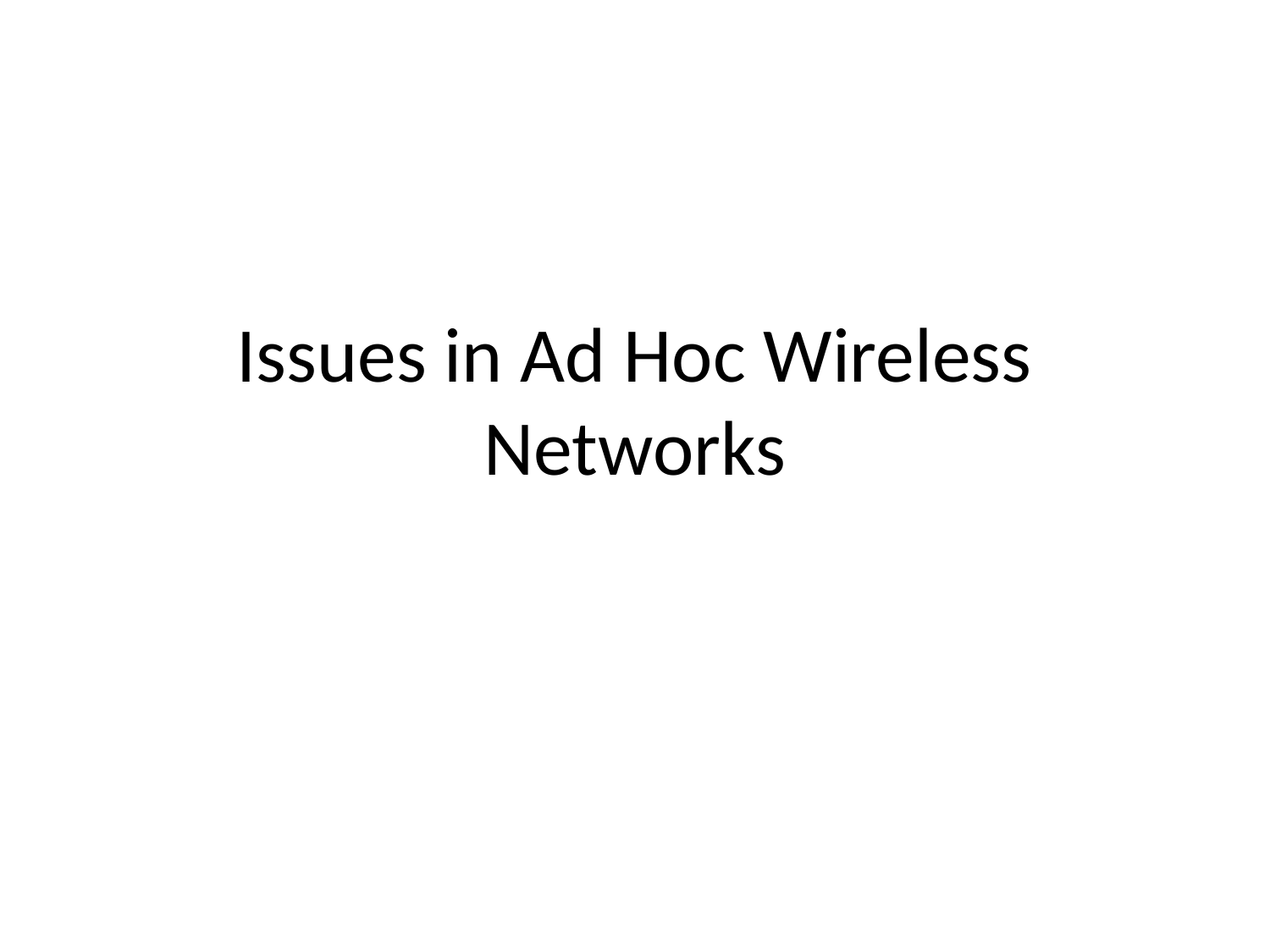

# Issues in Ad Hoc Wireless Networks